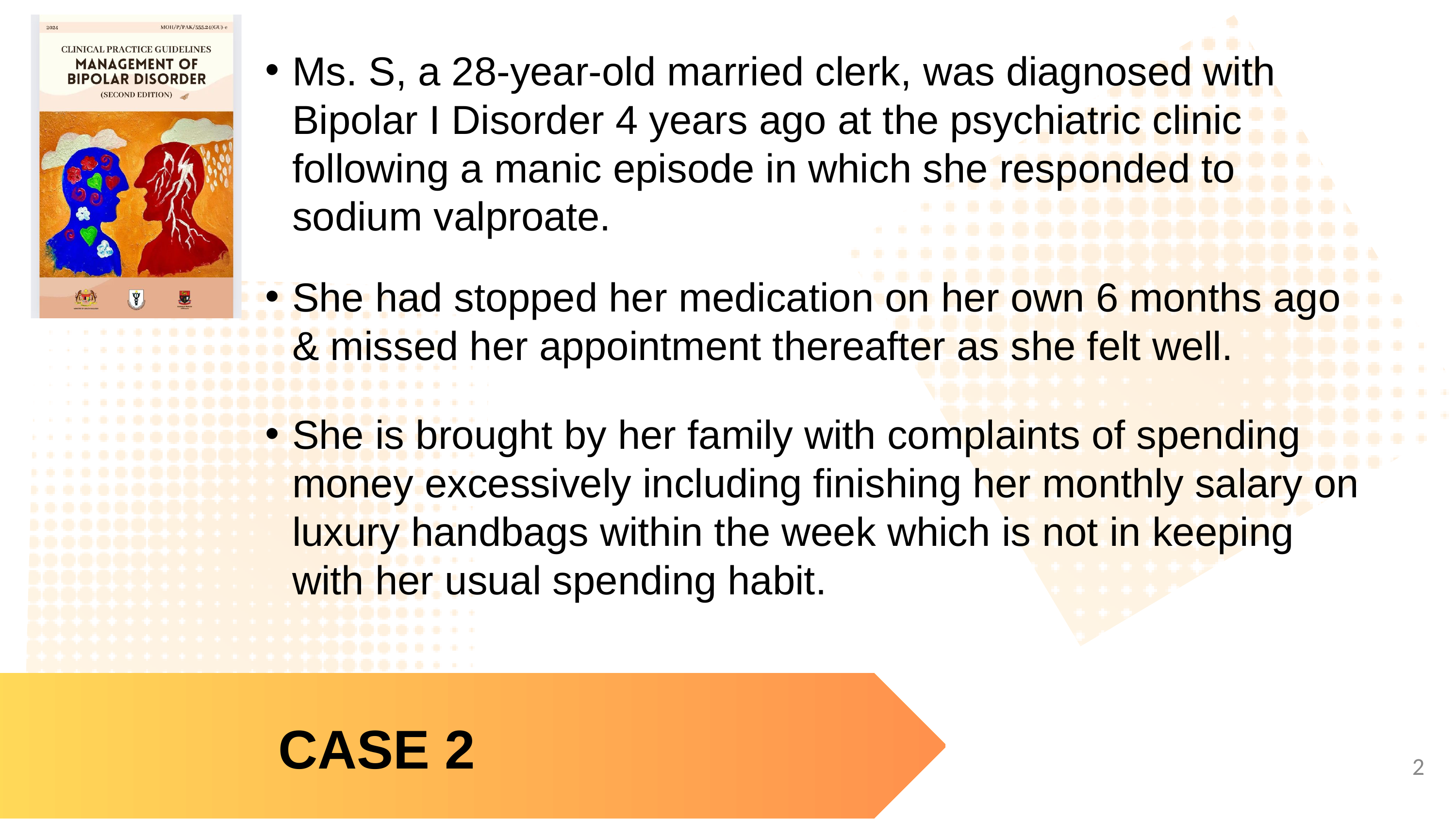

Ms. S, a 28-year-old married clerk, was diagnosed with Bipolar I Disorder 4 years ago at the psychiatric clinic following a manic episode in which she responded to sodium valproate.

She had stopped her medication on her own 6 months ago & missed her appointment thereafter as she felt well.

She is brought by her family with complaints of spending money excessively including finishing her monthly salary on luxury handbags within the week which is not in keeping with her usual spending habit.

CASE 2
2